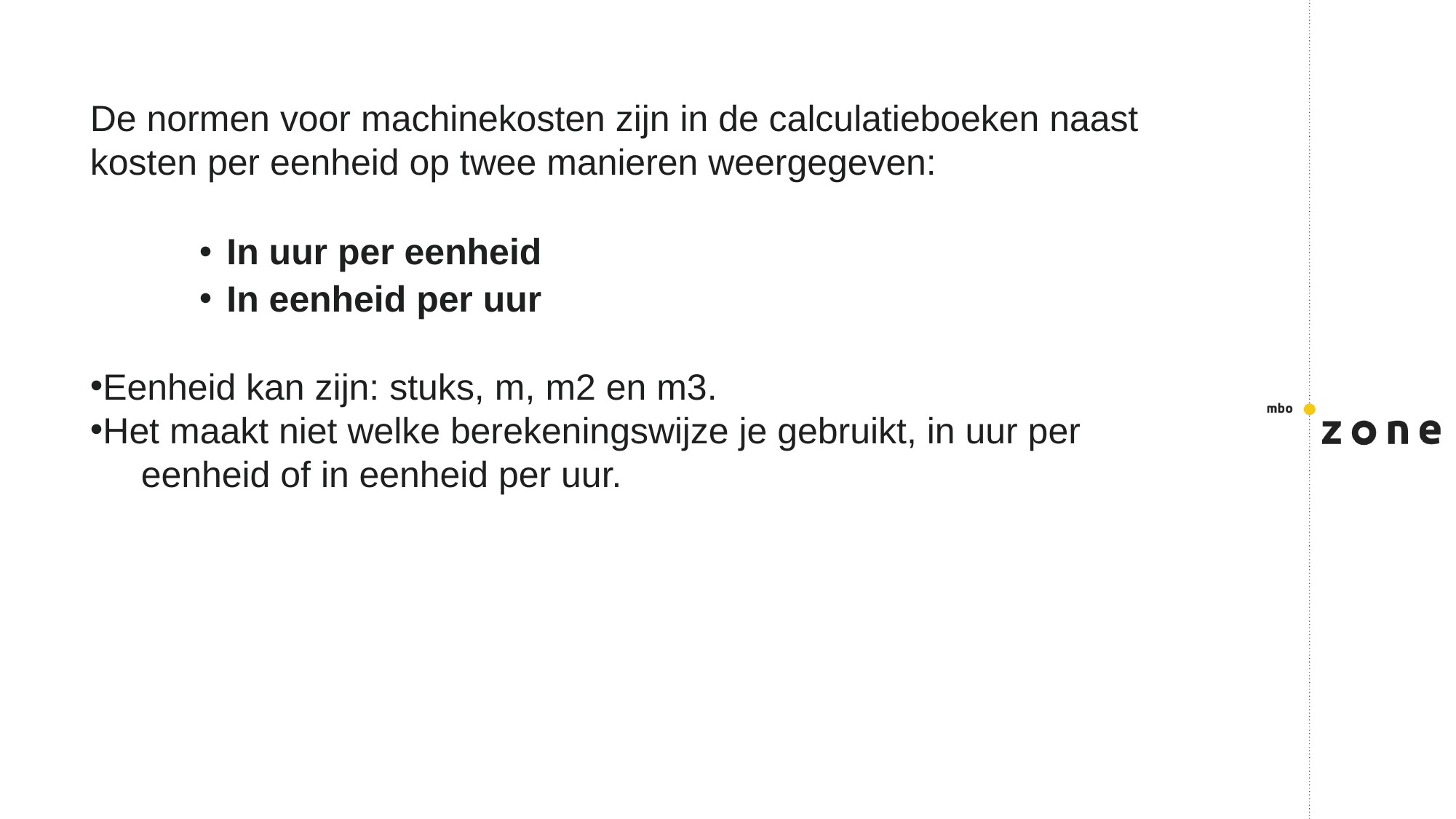

De normen voor machinekosten zijn in de calculatieboeken naast kosten per eenheid op twee manieren weergegeven:

In uur per eenheid
In eenheid per uur

Eenheid kan zijn: stuks, m, m2 en m3.
Het maakt niet welke berekeningswijze je gebruikt, in uur per
     eenheid of in eenheid per uur.